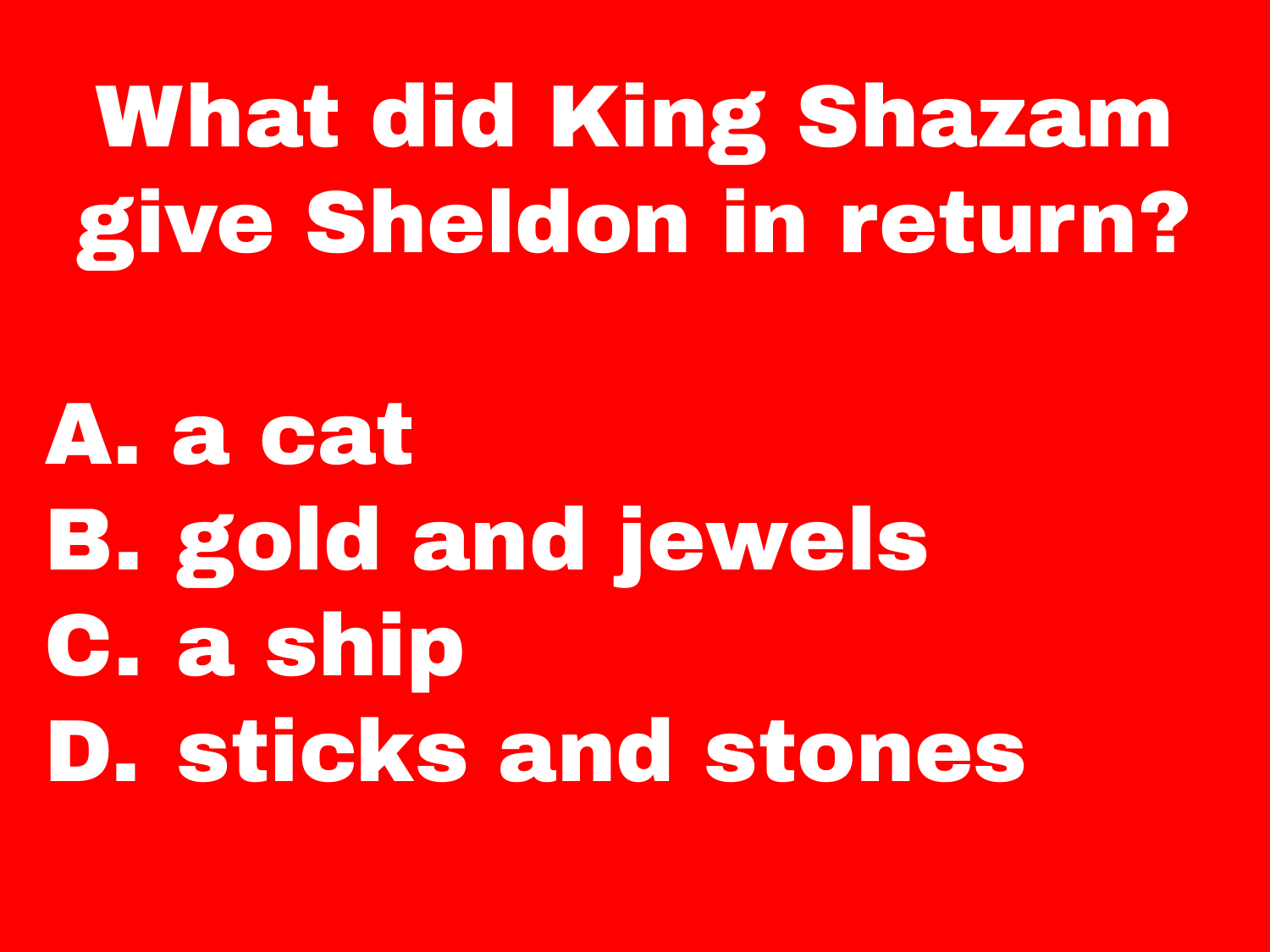

What did King Shazam give Sheldon in return?

a cat
 gold and jewels
 a ship
 sticks and stones